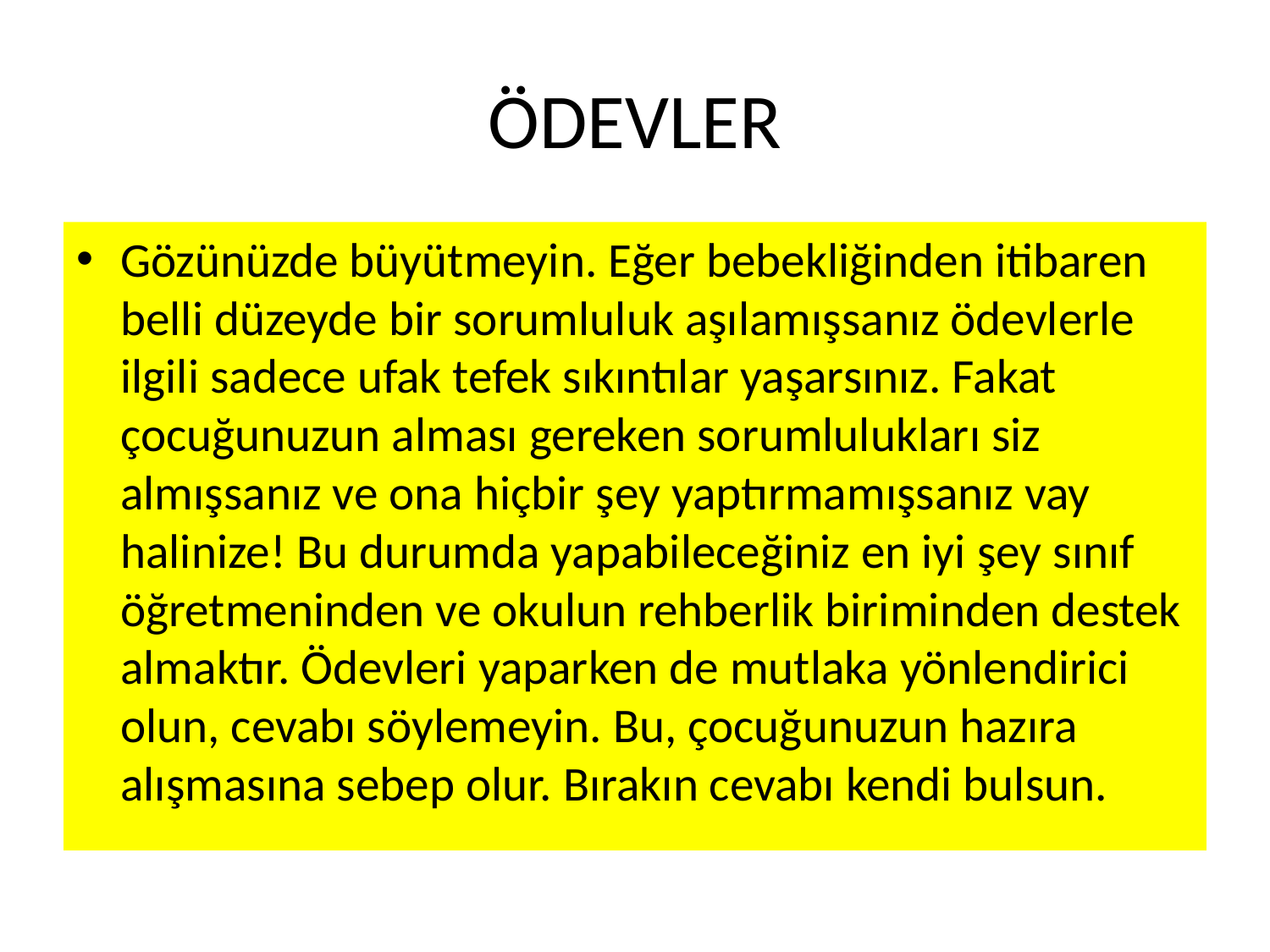

# ÖDEVLER
Gözünüzde büyütmeyin. Eğer bebekliğinden itibaren belli düzeyde bir sorumluluk aşılamışsanız ödevlerle ilgili sadece ufak tefek sıkıntılar yaşarsınız. Fakat çocuğunuzun alması gereken sorumlulukları siz almışsanız ve ona hiçbir şey yaptırmamışsanız vay halinize! Bu durumda yapabileceğiniz en iyi şey sınıf öğretmeninden ve okulun rehberlik biriminden destek almaktır. Ödevleri yaparken de mutlaka yönlendirici olun, cevabı söylemeyin. Bu, çocuğunuzun hazıra alışmasına sebep olur. Bırakın cevabı kendi bulsun.